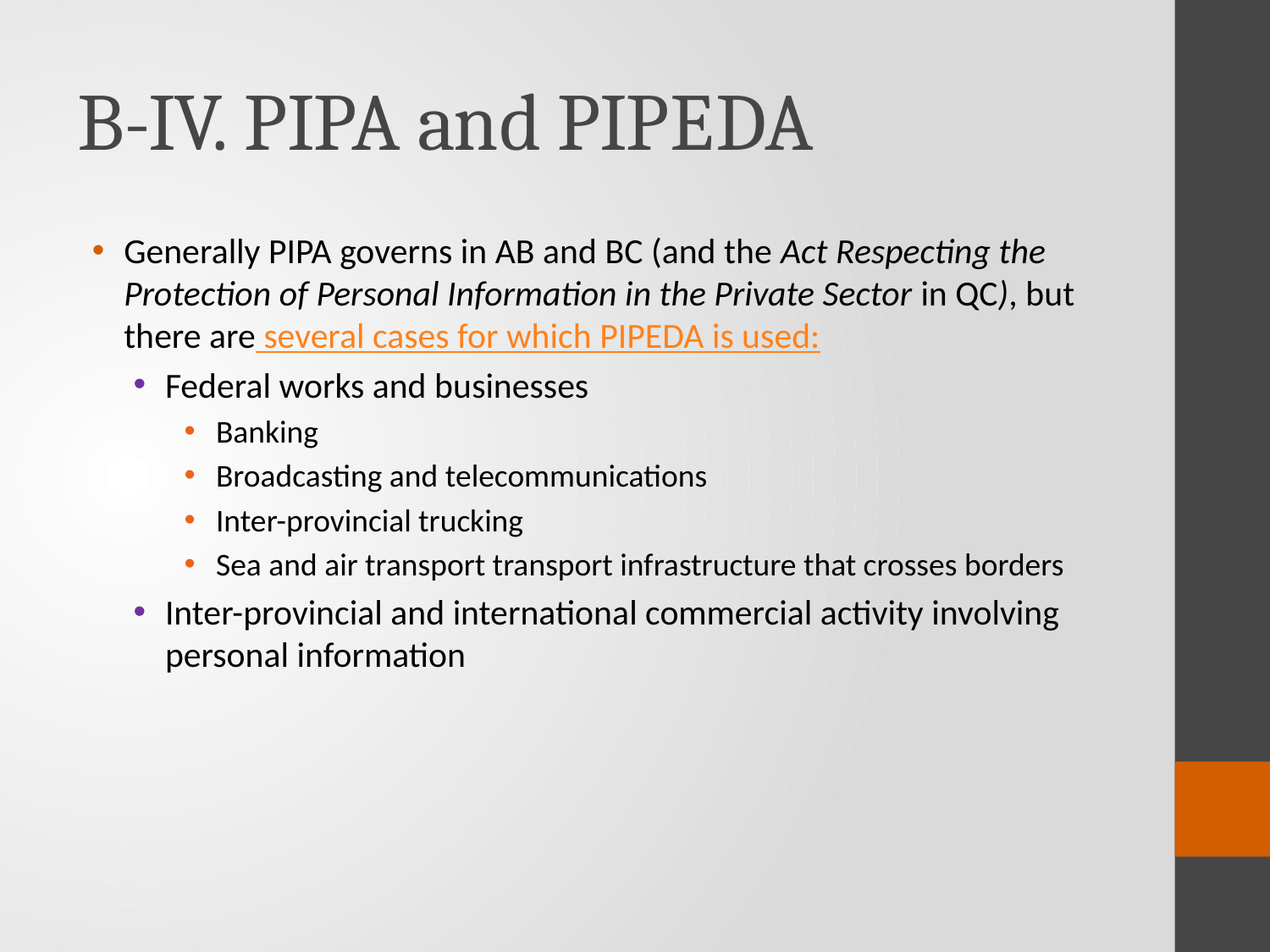

# B-IV. PIPA and PIPEDA
Generally PIPA governs in AB and BC (and the Act Respecting the Protection of Personal Information in the Private Sector in QC), but there are several cases for which PIPEDA is used:
Federal works and businesses
Banking
Broadcasting and telecommunications
Inter-provincial trucking
Sea and air transport transport infrastructure that crosses borders
Inter-provincial and international commercial activity involving personal information